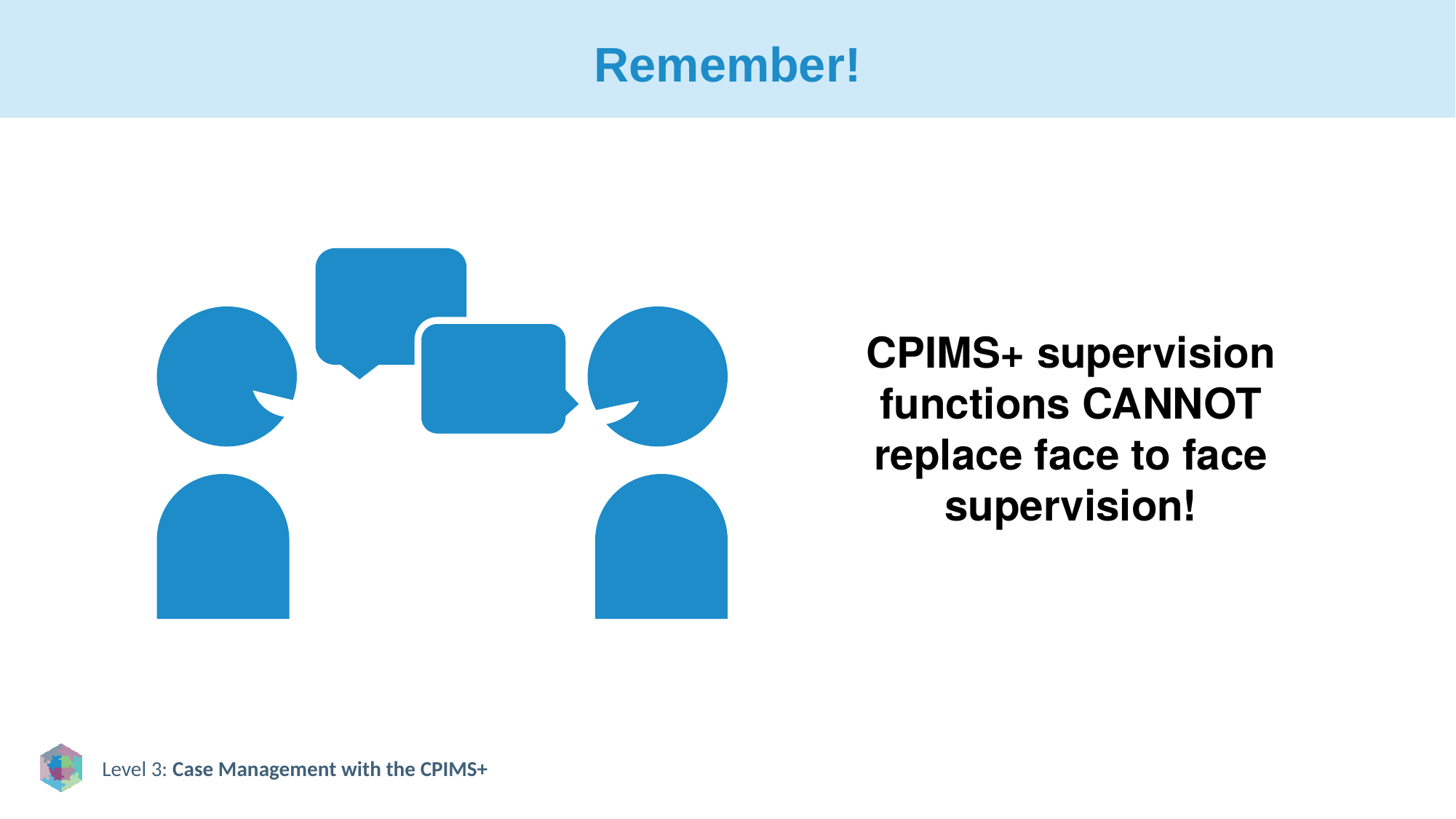

# Remember!

CPIMS+ supervision functions CANNOT replace face to face supervision!